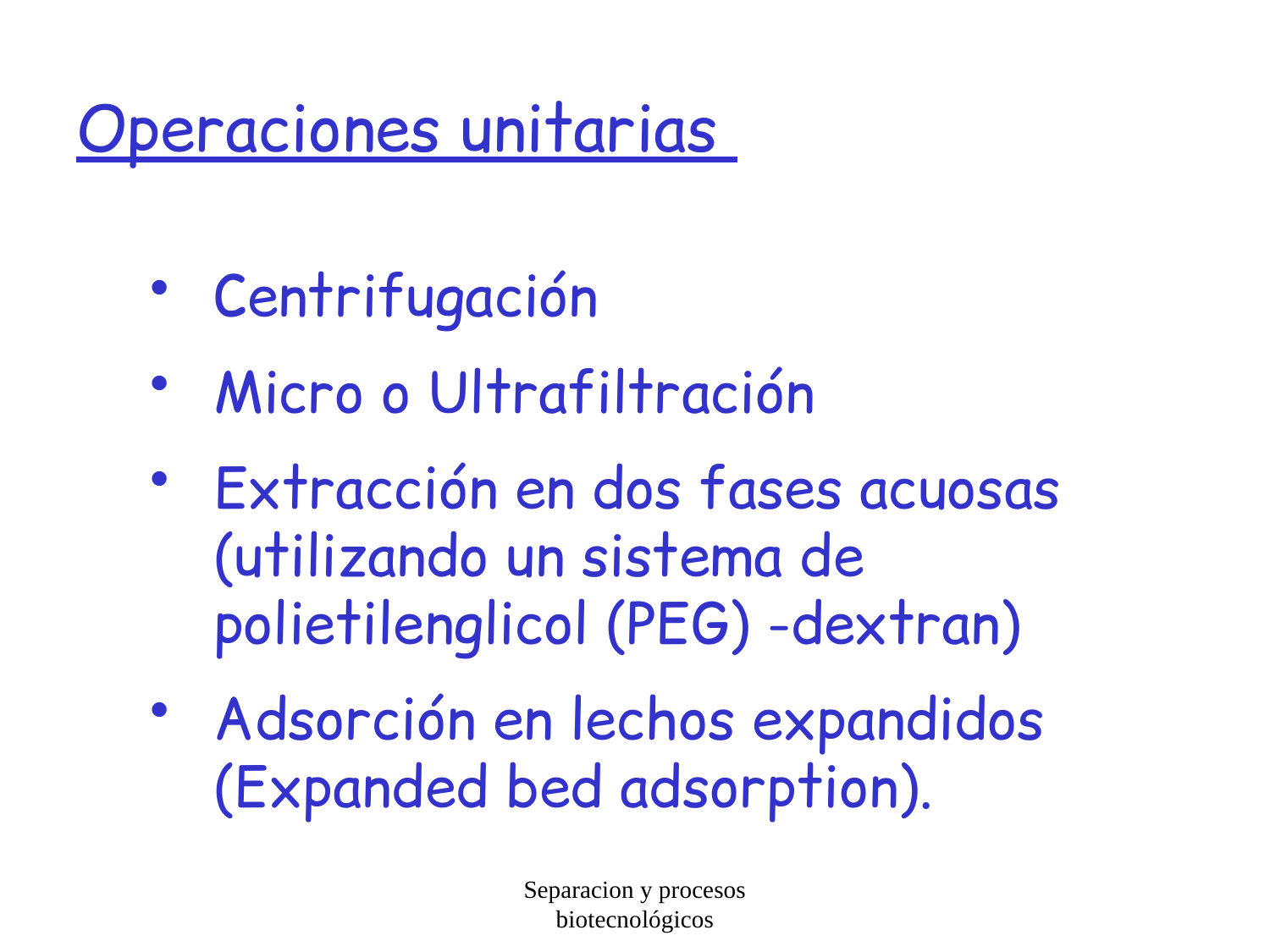

# Operaciones unitarias
Centrifugación
Micro o Ultrafiltración
Extracción en dos fases acuosas 	(utilizando un sistema de 	polietilenglicol (PEG) -dextran)
Adsorción en lechos expandidos 	(Expanded bed adsorption).
Separacion y procesos biotecnológicos